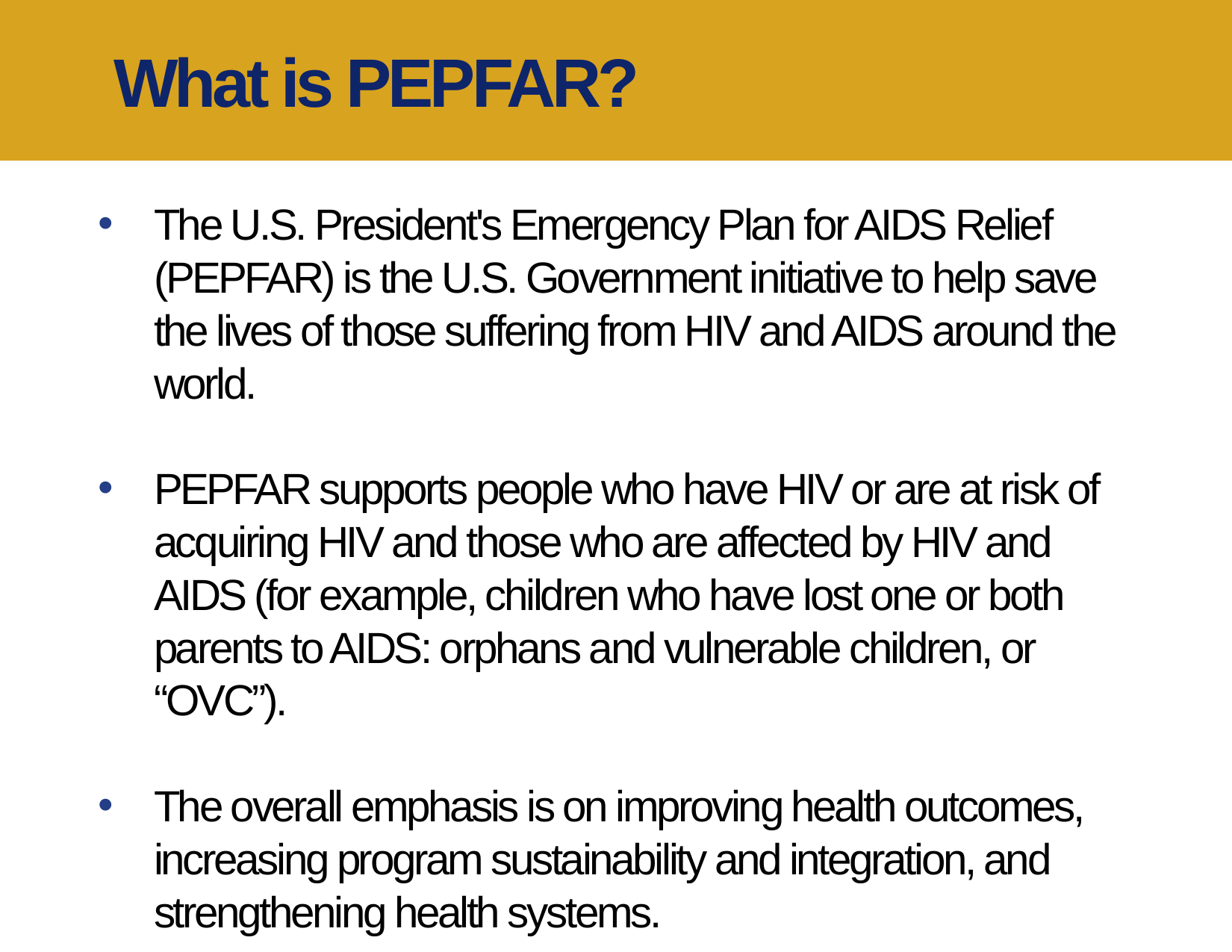

What is PEPFAR?
The U.S. President's Emergency Plan for AIDS Relief (PEPFAR) is the U.S. Government initiative to help save the lives of those suffering from HIV and AIDS around the world.

PEPFAR supports people who have HIV or are at risk of acquiring HIV and those who are affected by HIV and AIDS (for example, children who have lost one or both parents to AIDS: orphans and vulnerable children, or “OVC”).

The overall emphasis is on improving health outcomes, increasing program sustainability and integration, and strengthening health systems.